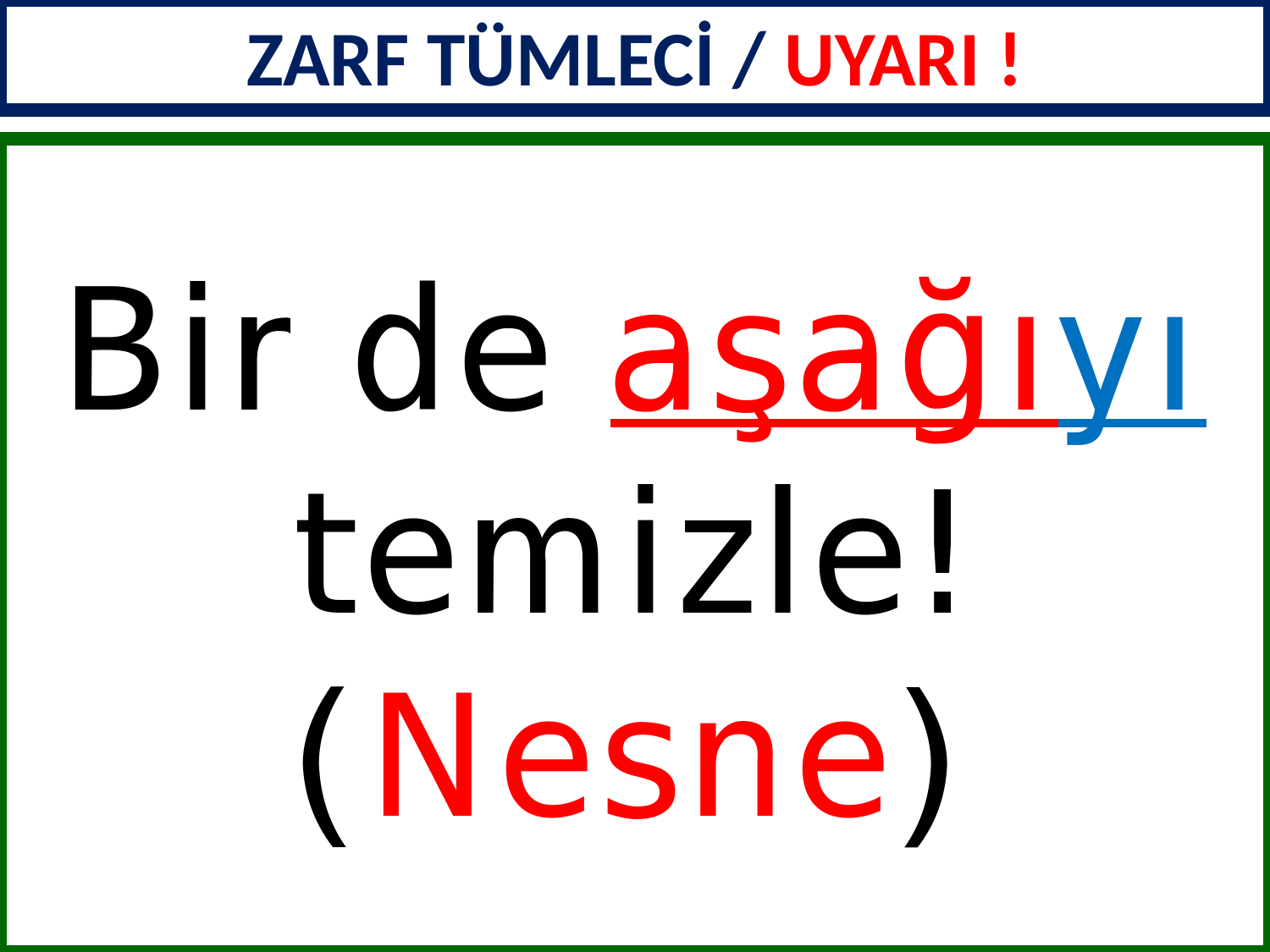

ZARF TÜMLECİ / UYARI !
Bir de aşağıyı temizle!
(Nesne)